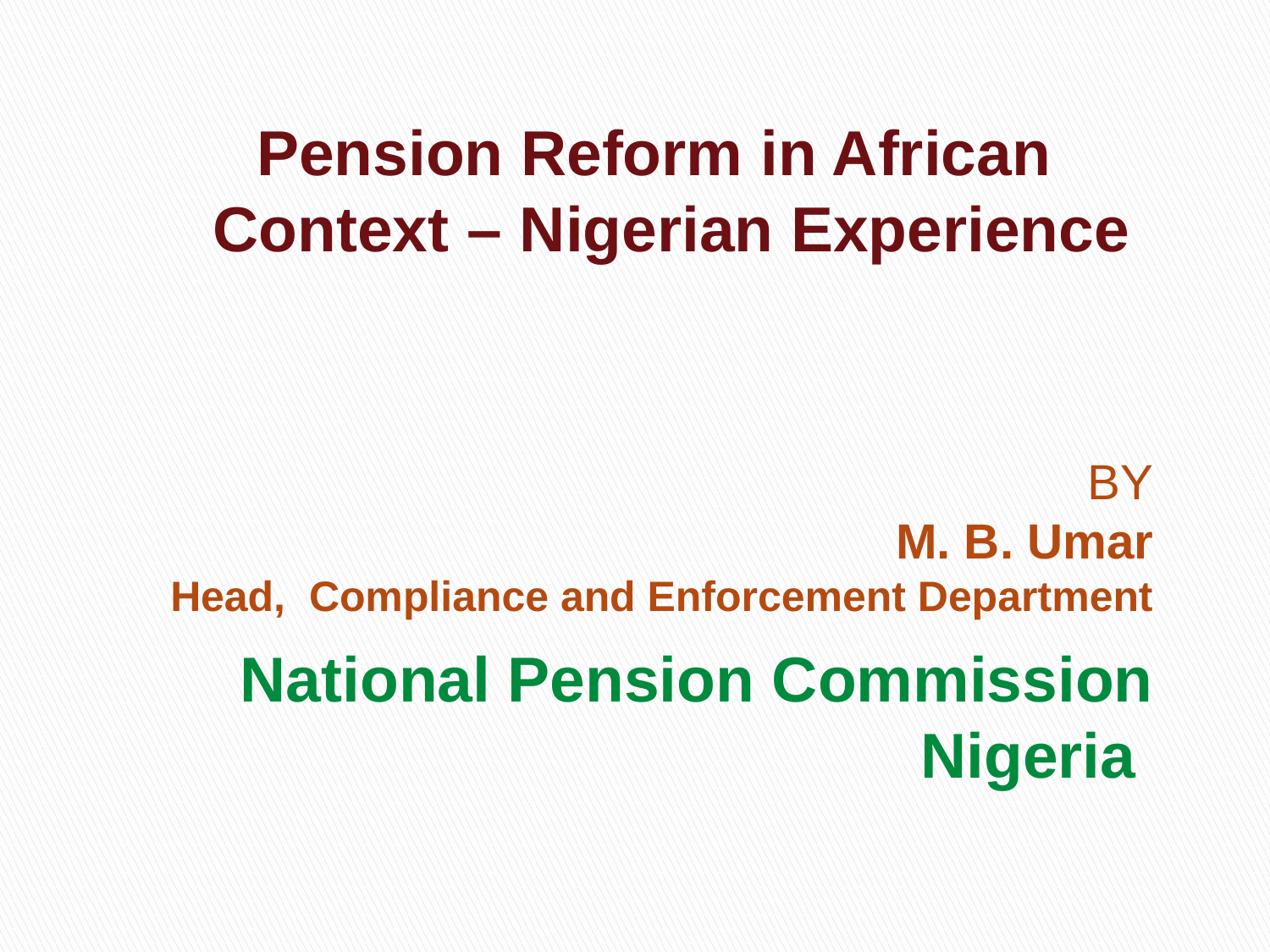

Pension Reform in African Context – Nigerian Experience
# BY M. B. Umar Head,  Compliance and Enforcement Department National Pension Commission Nigeria